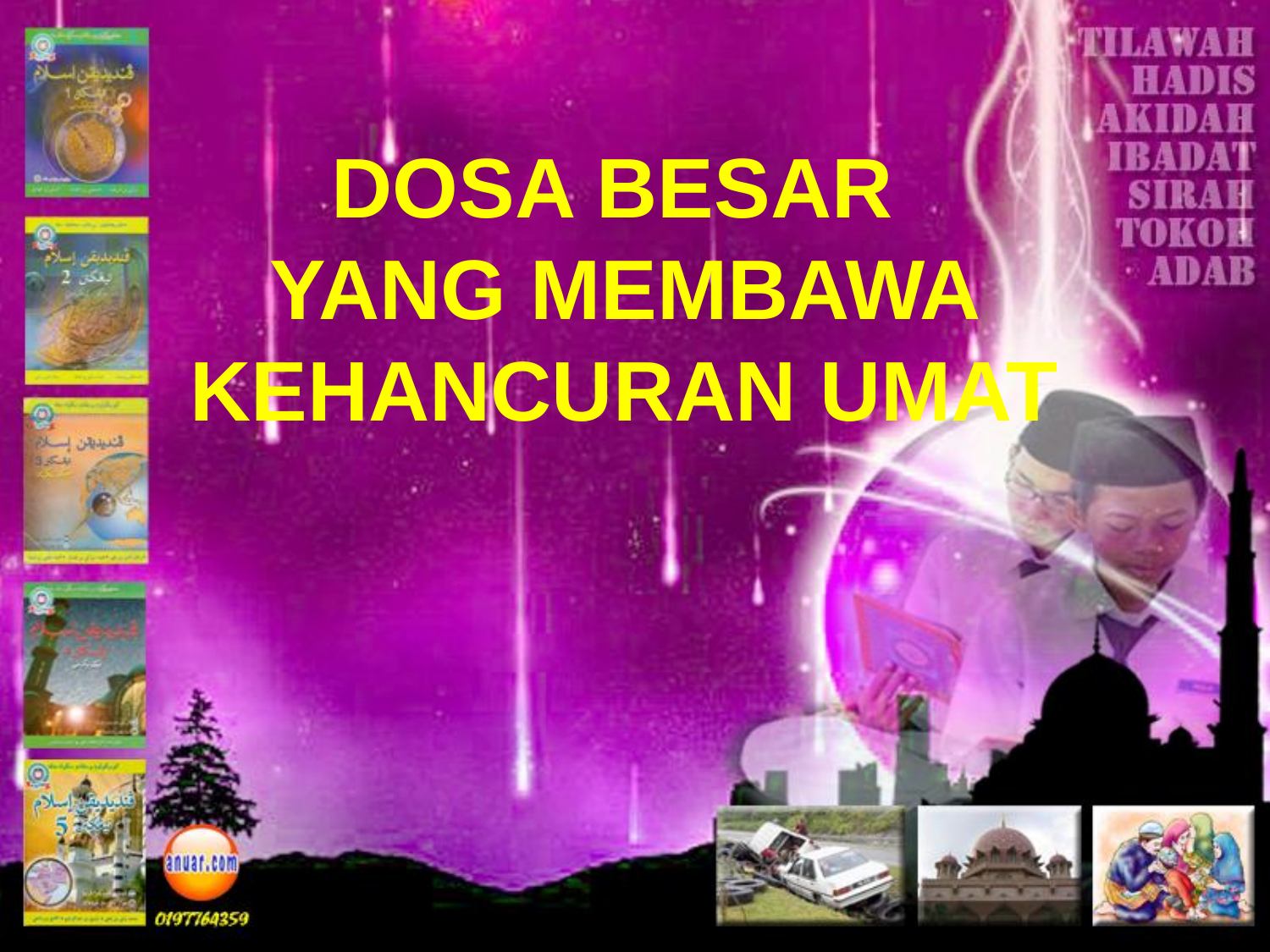

# DOSA BESAR YANG MEMBAWA KEHANCURAN UMAT